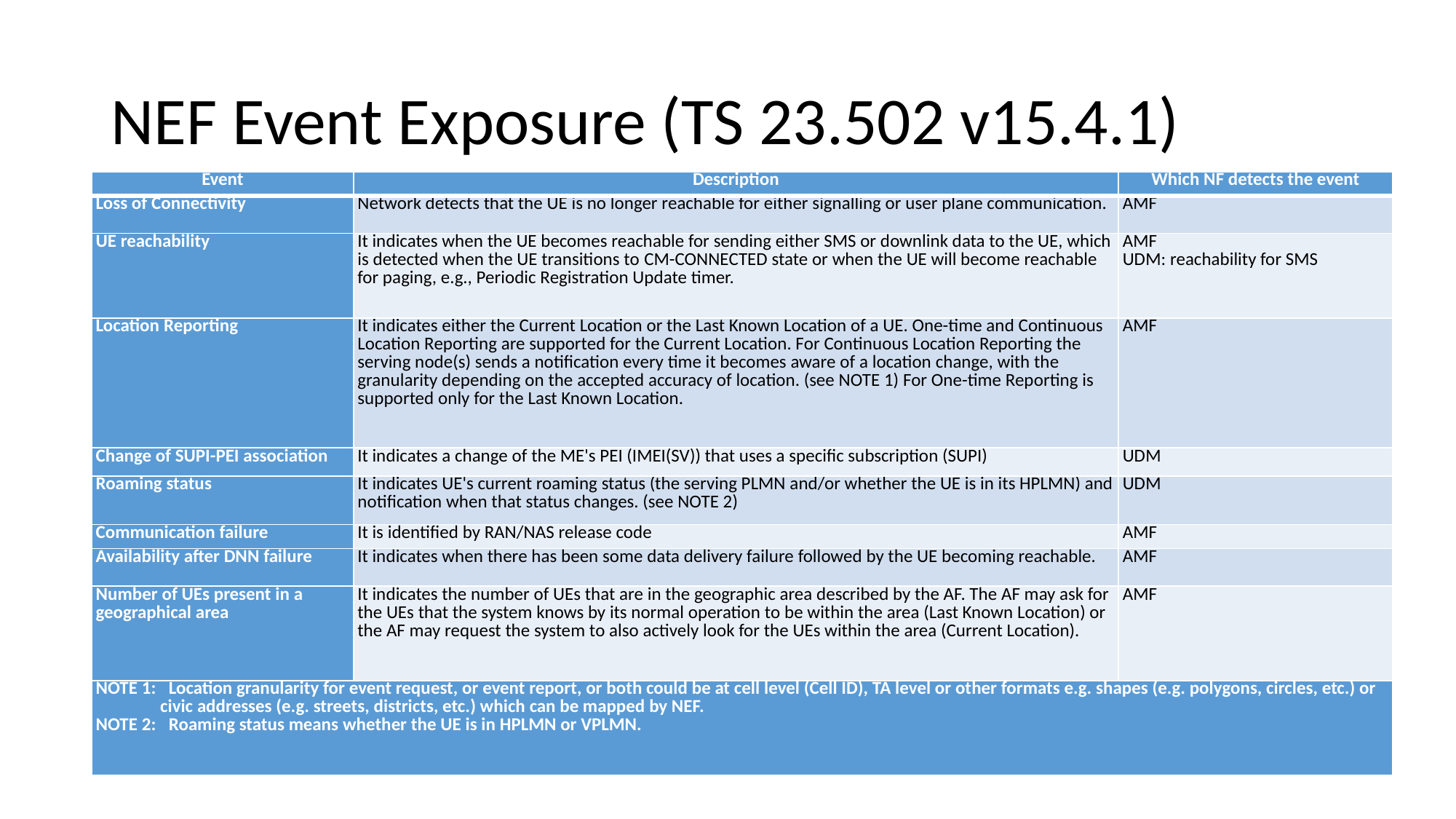

# NEF Event Exposure (TS 23.502 v15.4.1)
| Event | Description | Which NF detects the event |
| --- | --- | --- |
| Loss of Connectivity | Network detects that the UE is no longer reachable for either signalling or user plane communication. | AMF |
| UE reachability | It indicates when the UE becomes reachable for sending either SMS or downlink data to the UE, which is detected when the UE transitions to CM-CONNECTED state or when the UE will become reachable for paging, e.g., Periodic Registration Update timer. | AMF UDM: reachability for SMS |
| Location Reporting | It indicates either the Current Location or the Last Known Location of a UE. One-time and Continuous Location Reporting are supported for the Current Location. For Continuous Location Reporting the serving node(s) sends a notification every time it becomes aware of a location change, with the granularity depending on the accepted accuracy of location. (see NOTE 1) For One-time Reporting is supported only for the Last Known Location. | AMF |
| Change of SUPI-PEI association | It indicates a change of the ME's PEI (IMEI(SV)) that uses a specific subscription (SUPI) | UDM |
| Roaming status | It indicates UE's current roaming status (the serving PLMN and/or whether the UE is in its HPLMN) and notification when that status changes. (see NOTE 2) | UDM |
| Communication failure | It is identified by RAN/NAS release code | AMF |
| Availability after DNN failure | It indicates when there has been some data delivery failure followed by the UE becoming reachable. | AMF |
| Number of UEs present in a geographical area | It indicates the number of UEs that are in the geographic area described by the AF. The AF may ask for the UEs that the system knows by its normal operation to be within the area (Last Known Location) or the AF may request the system to also actively look for the UEs within the area (Current Location). | AMF |
| NOTE 1:   Location granularity for event request, or event report, or both could be at cell level (Cell ID), TA level or other formats e.g. shapes (e.g. polygons, circles, etc.) or civic addresses (e.g. streets, districts, etc.) which can be mapped by NEF. NOTE 2:   Roaming status means whether the UE is in HPLMN or VPLMN. |  |  |